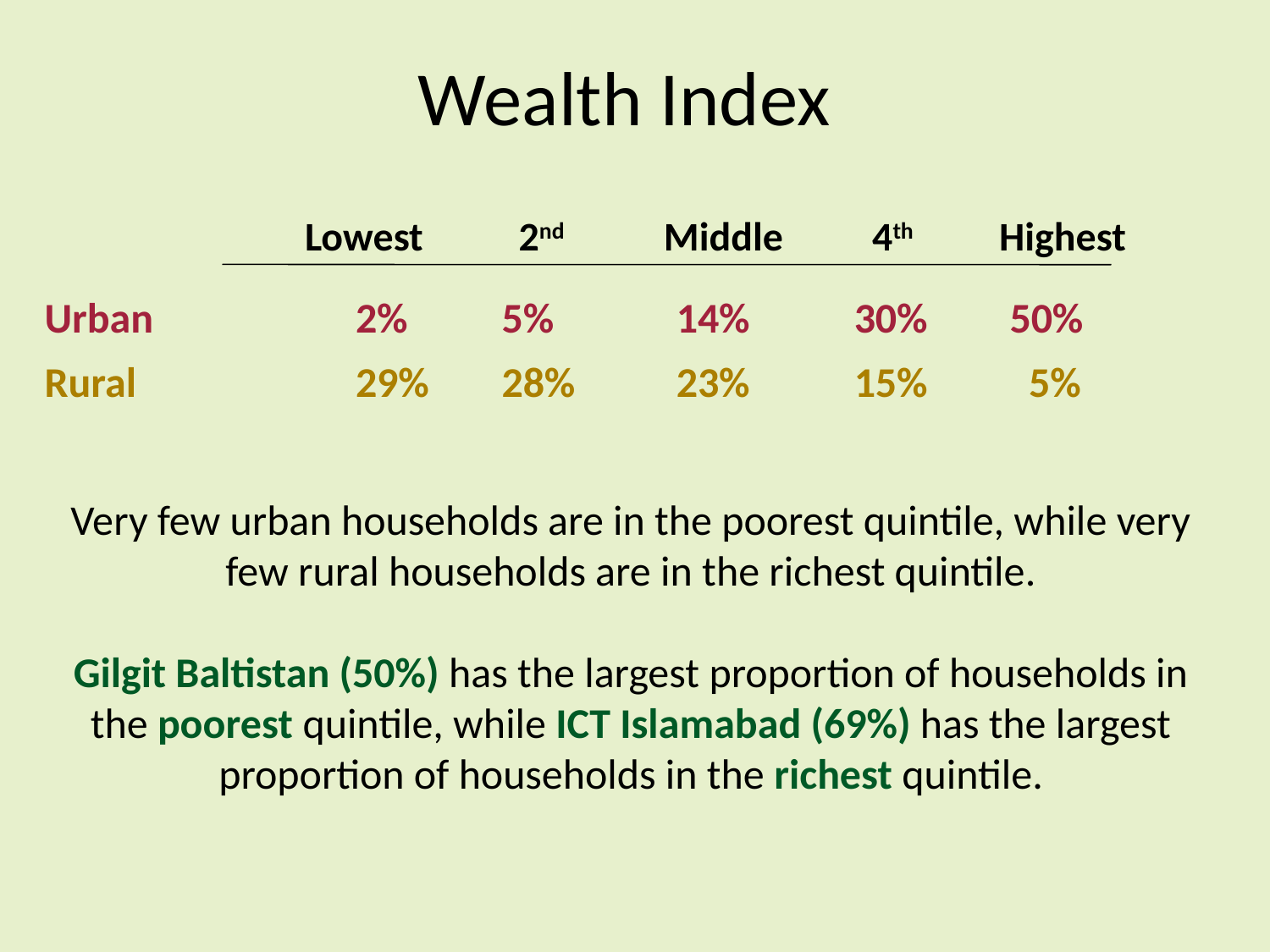

# Wealth Index
		         Lowest	     2nd	       Middle	  4th	  Highest

Urban		 2%	   5%	        14%   	30%	   50%
Rural		 29%	   28%	        23%	15%	     5%

Very few urban households are in the poorest quintile, while very few rural households are in the richest quintile.

Gilgit Baltistan (50%) has the largest proportion of households in the poorest quintile, while ICT Islamabad (69%) has the largest proportion of households in the richest quintile.